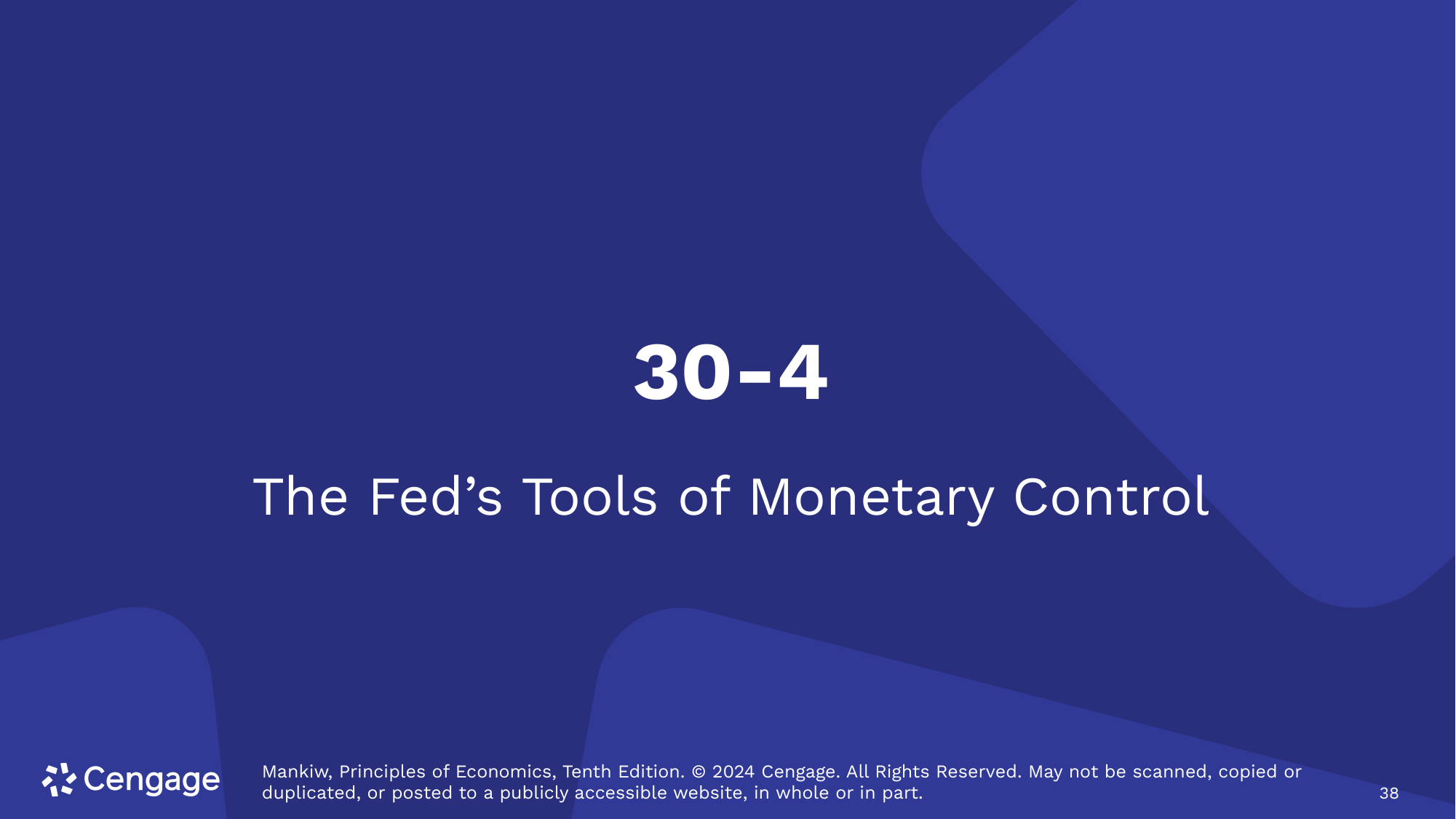

# 30-4
The Fed’s Tools of Monetary Control